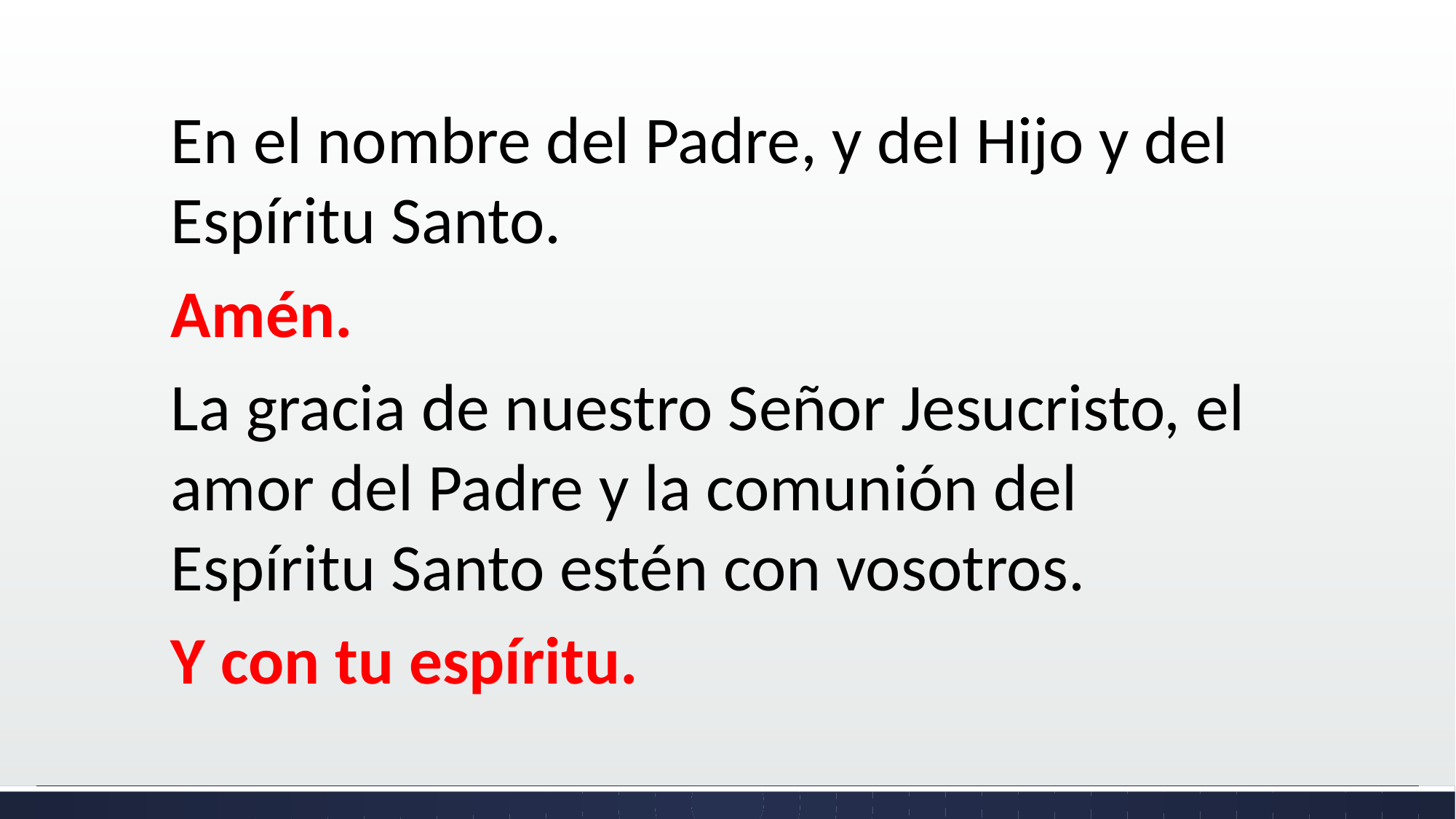

En el nombre del Padre, y del Hijo y del Espíritu Santo.
Amén.
La gracia de nuestro Señor Jesucristo, el amor del Padre y la comunión del Espíritu Santo estén con vosotros.
Y con tu espíritu.